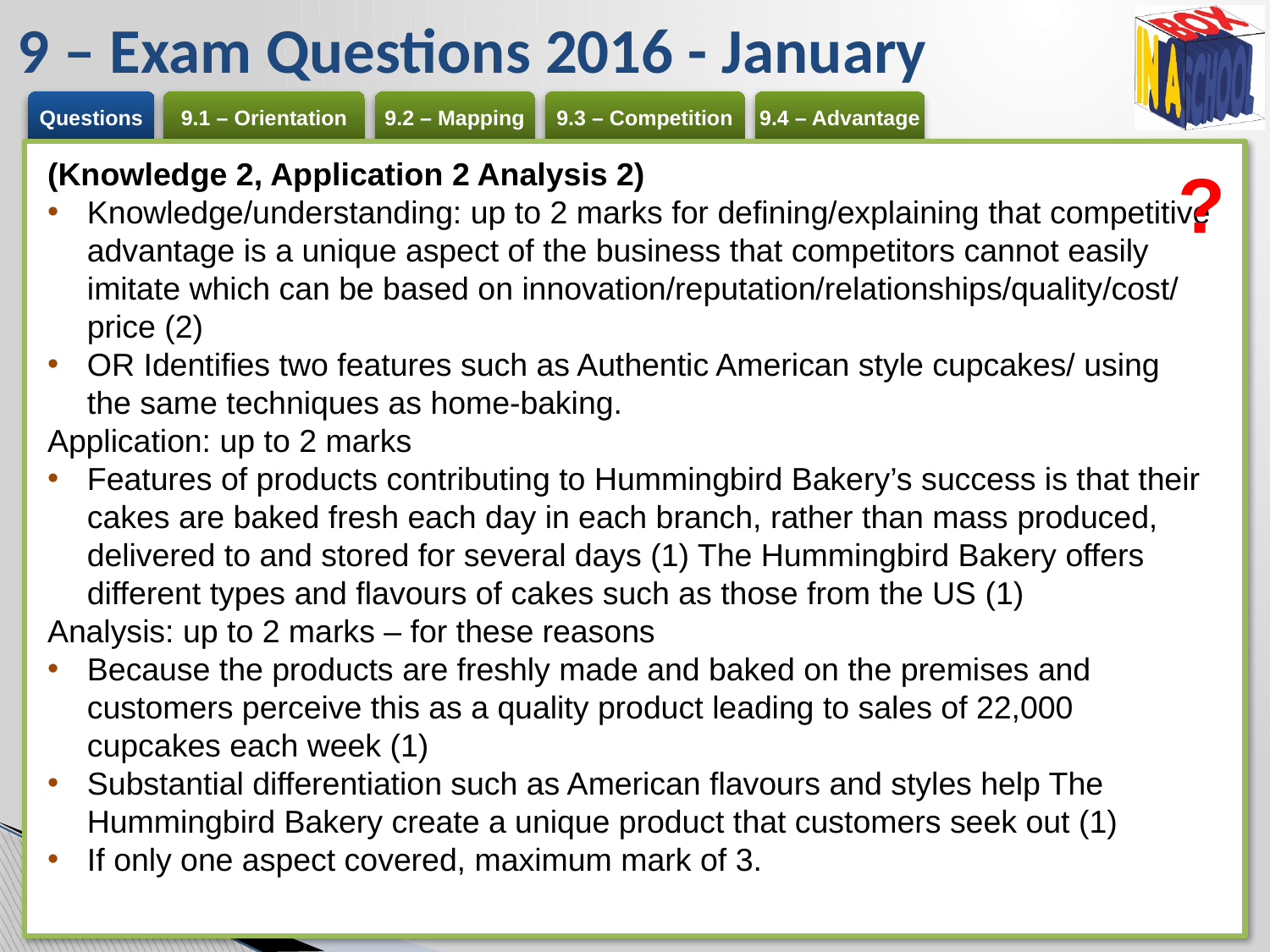

# 9 – Exam Questions 2016 - January
(Knowledge 2, Application 2 Analysis 2)
Knowledge/understanding: up to 2 marks for defining/explaining that competitive advantage is a unique aspect of the business that competitors cannot easily imitate which can be based on innovation/reputation/relationships/quality/cost/ price (2)
OR Identifies two features such as Authentic American style cupcakes/ using the same techniques as home-baking.
Application: up to 2 marks
Features of products contributing to Hummingbird Bakery’s success is that their cakes are baked fresh each day in each branch, rather than mass produced, delivered to and stored for several days (1) The Hummingbird Bakery offers different types and flavours of cakes such as those from the US (1)
Analysis: up to 2 marks – for these reasons
Because the products are freshly made and baked on the premises and customers perceive this as a quality product leading to sales of 22,000 cupcakes each week (1)
Substantial differentiation such as American flavours and styles help The Hummingbird Bakery create a unique product that customers seek out (1)
If only one aspect covered, maximum mark of 3.
?